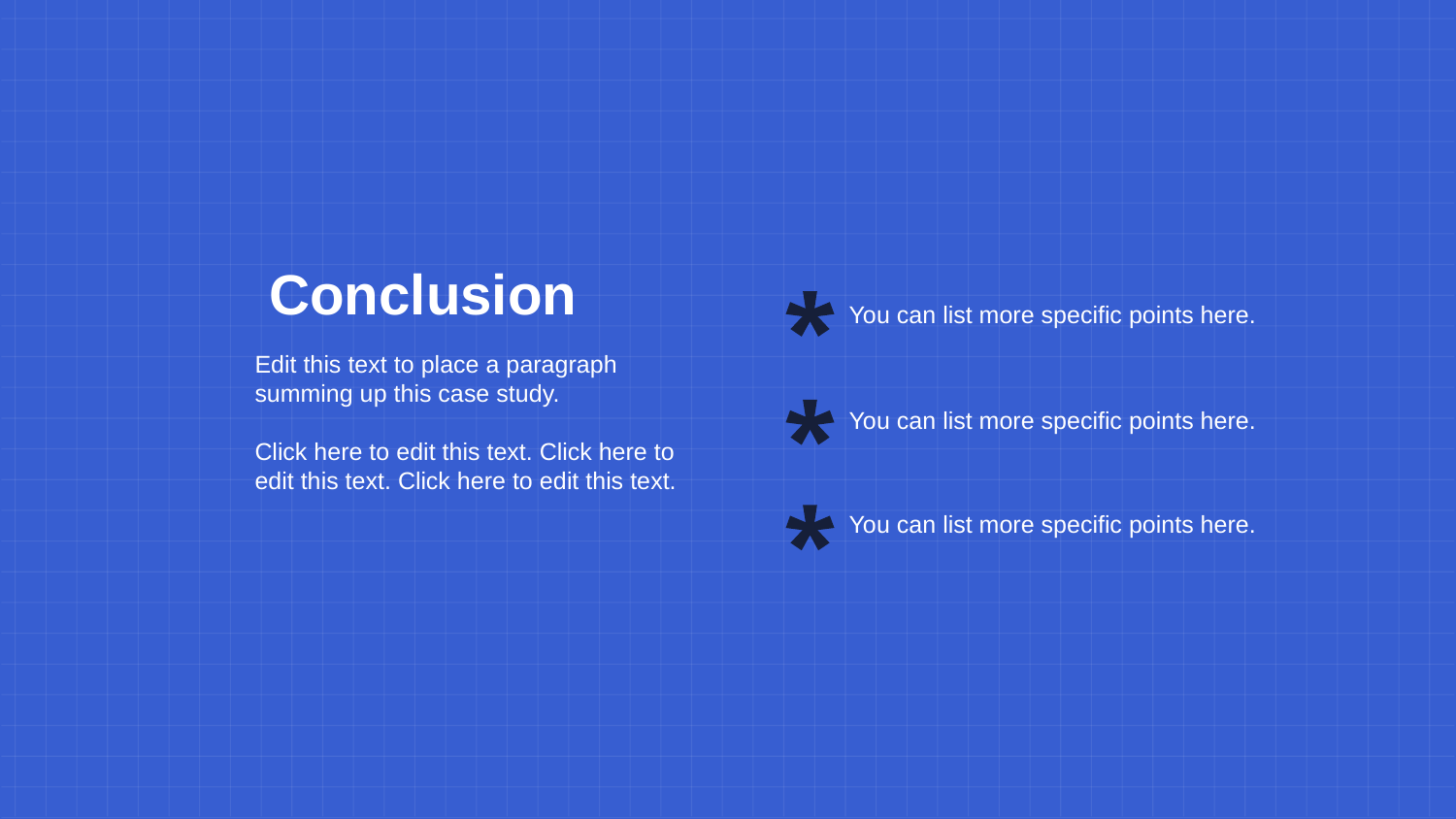

Conclusion

You can list more specific points here.
Edit this text to place a paragraph summing up this case study.

Click here to edit this text. Click here to edit this text. Click here to edit this text.

You can list more specific points here.

You can list more specific points here.